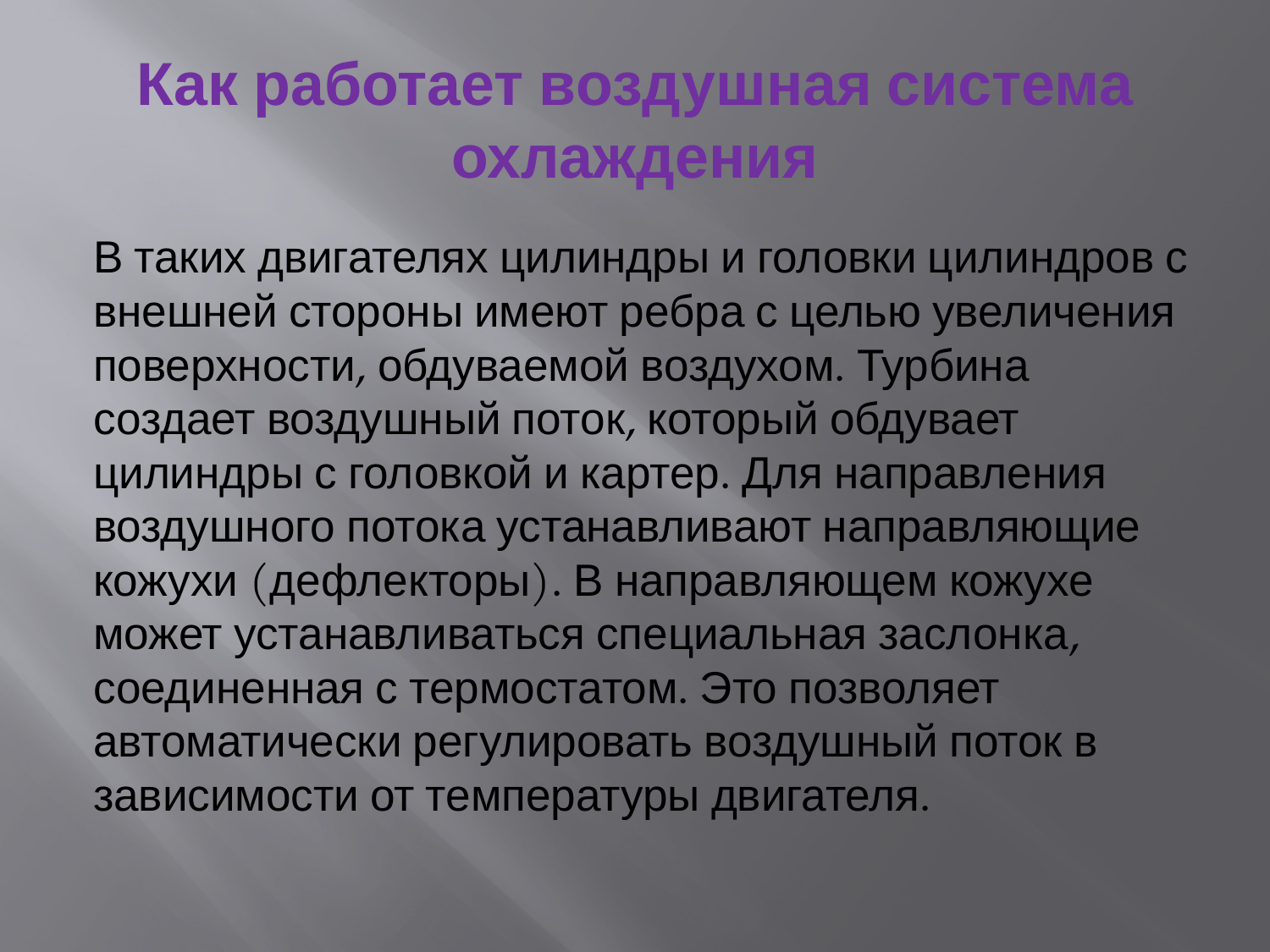

# Как работает воздушная система охлаждения
В таких двигателях цилиндры и головки цилиндров с внешней стороны имеют ребра с целью увеличения поверхности, обдуваемой воздухом. Турбина создает воздушный поток, который обдувает цилиндры с головкой и картер. Для направления воздушного потока устанавливают направляющие кожухи (дефлекторы). В направляющем кожухе может устанавливаться специальная заслонка, соединенная с термостатом. Это позволяет автоматически регулировать воздушный поток в зависимости от температуры двигателя.